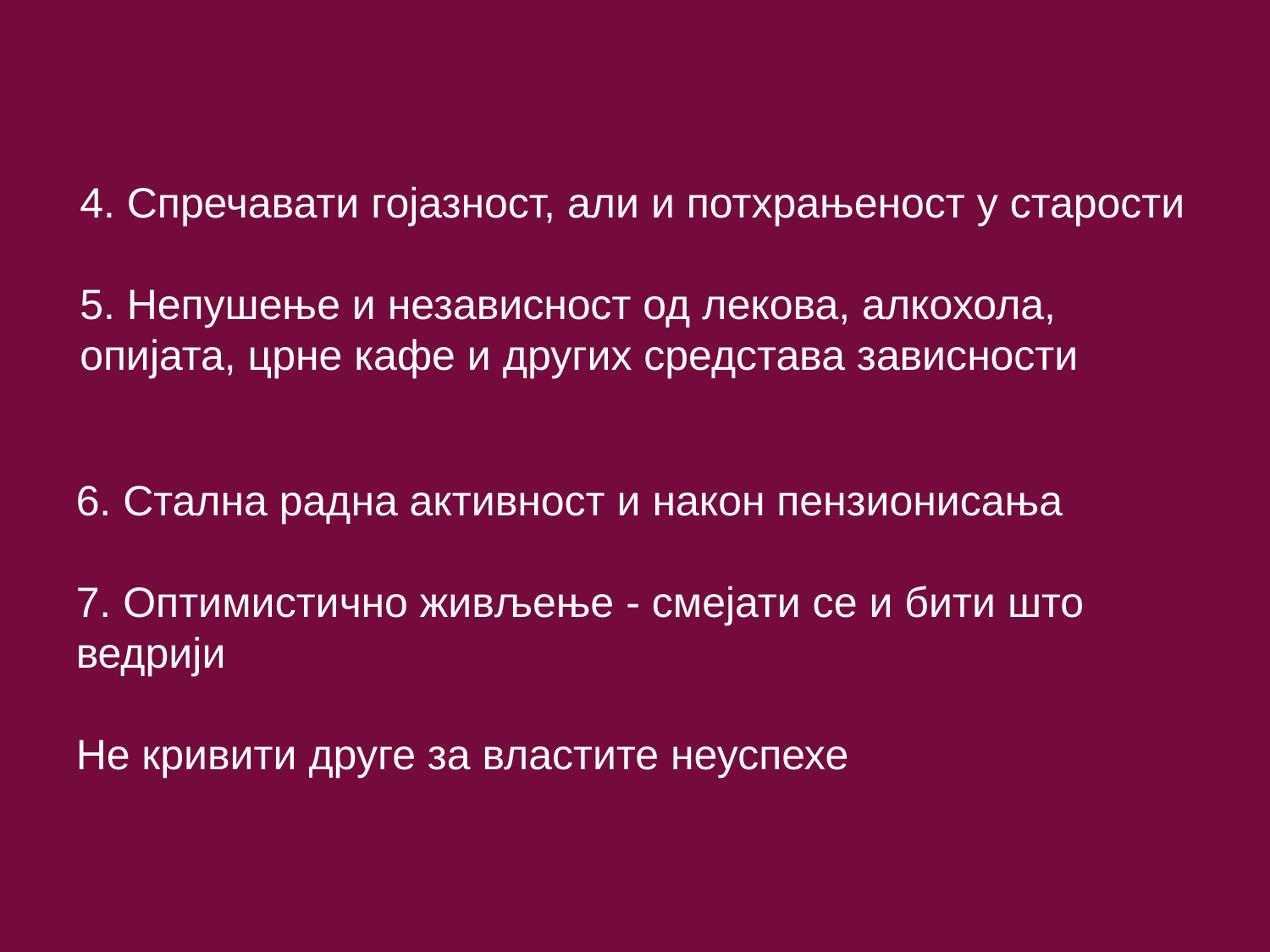

4. Спречавати гојазност, али и потхрањеност у старости
5. Непушење и независност од лекова, алкохола, опијата, црне кафе и других средстава зависности

6. Стална радна активност и након пензионисања
7. Оптимистично живљење - смејати се и бити што
ведрији

Не кривити друге за властите неуспехе